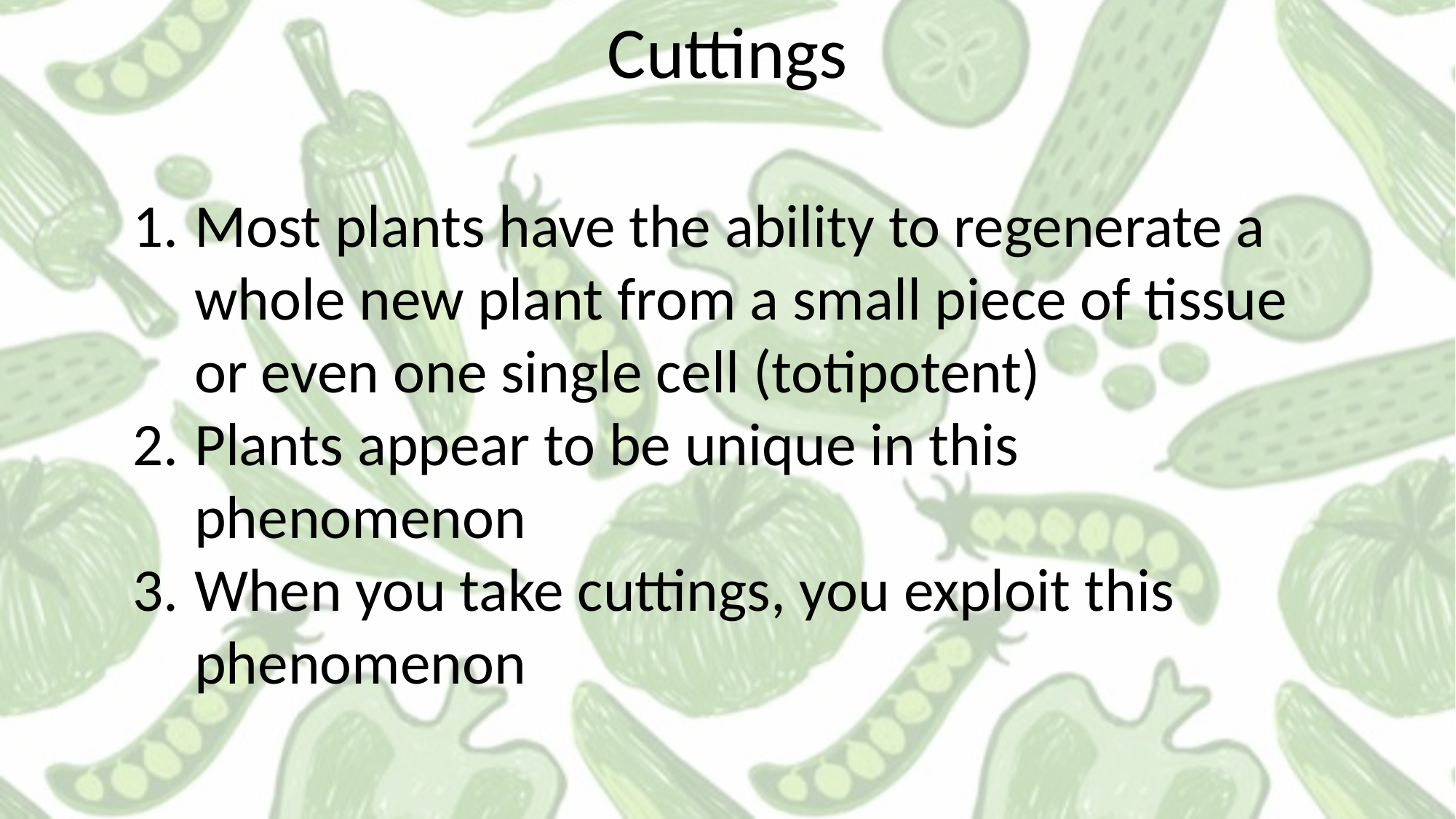

Cuttings
Most plants have the ability to regenerate a whole new plant from a small piece of tissue or even one single cell (totipotent)
Plants appear to be unique in this phenomenon
When you take cuttings, you exploit this phenomenon